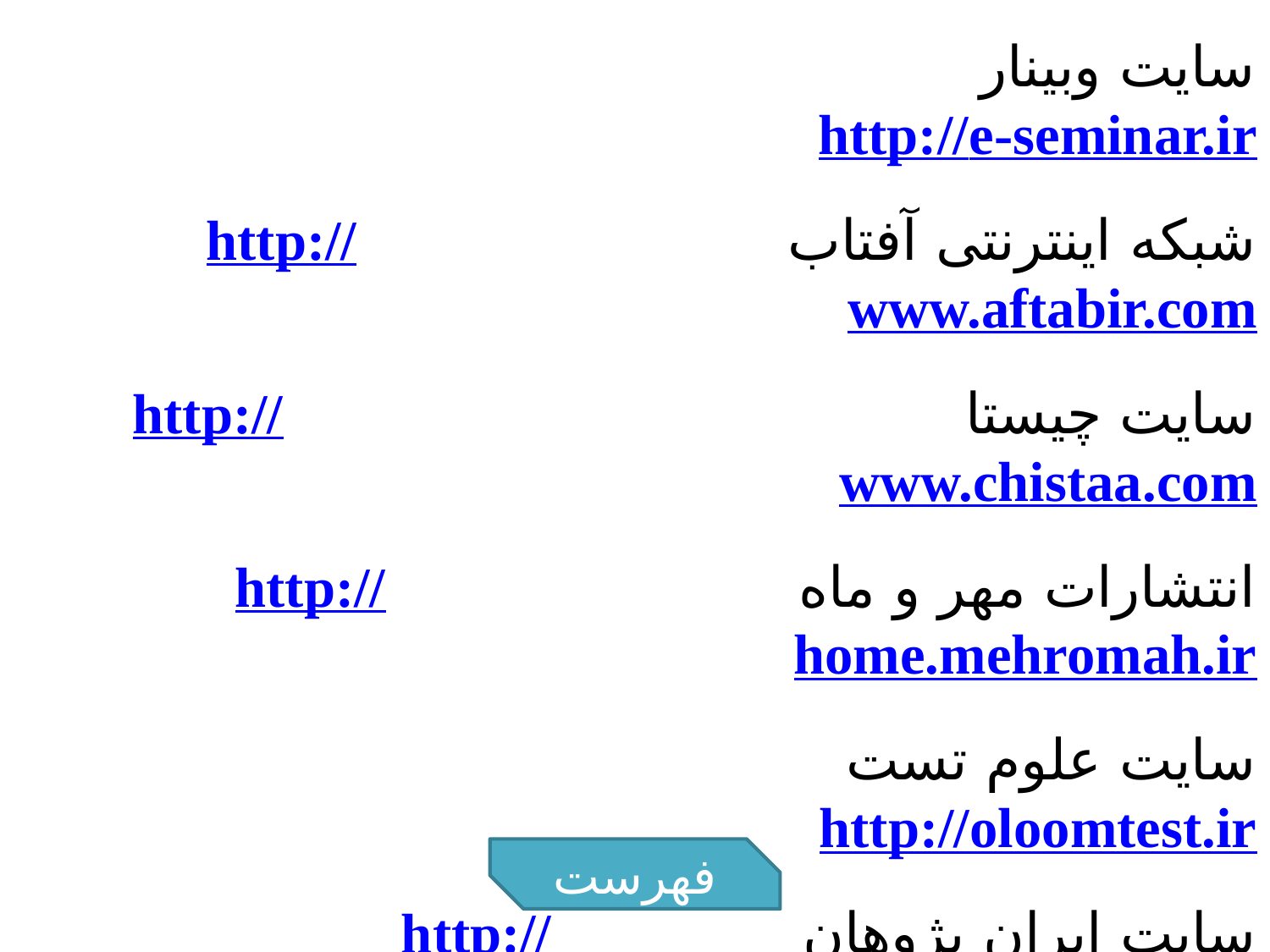

سایت وبینار                                                   http://e-seminar.ir

شبکه اینترنتی آفتاب                        http://www.aftabir.com

سایت چیستا                                      http://www.chistaa.com

انتشارات مهر و ماه                       http://home.mehromah.ir

سایت علوم تست                                           http://oloomtest.ir

سایت ایران پژوهان              http://www.iranresearches.ir

سایت کتب امید ایران                    http://www.irebooks.com

فهرست